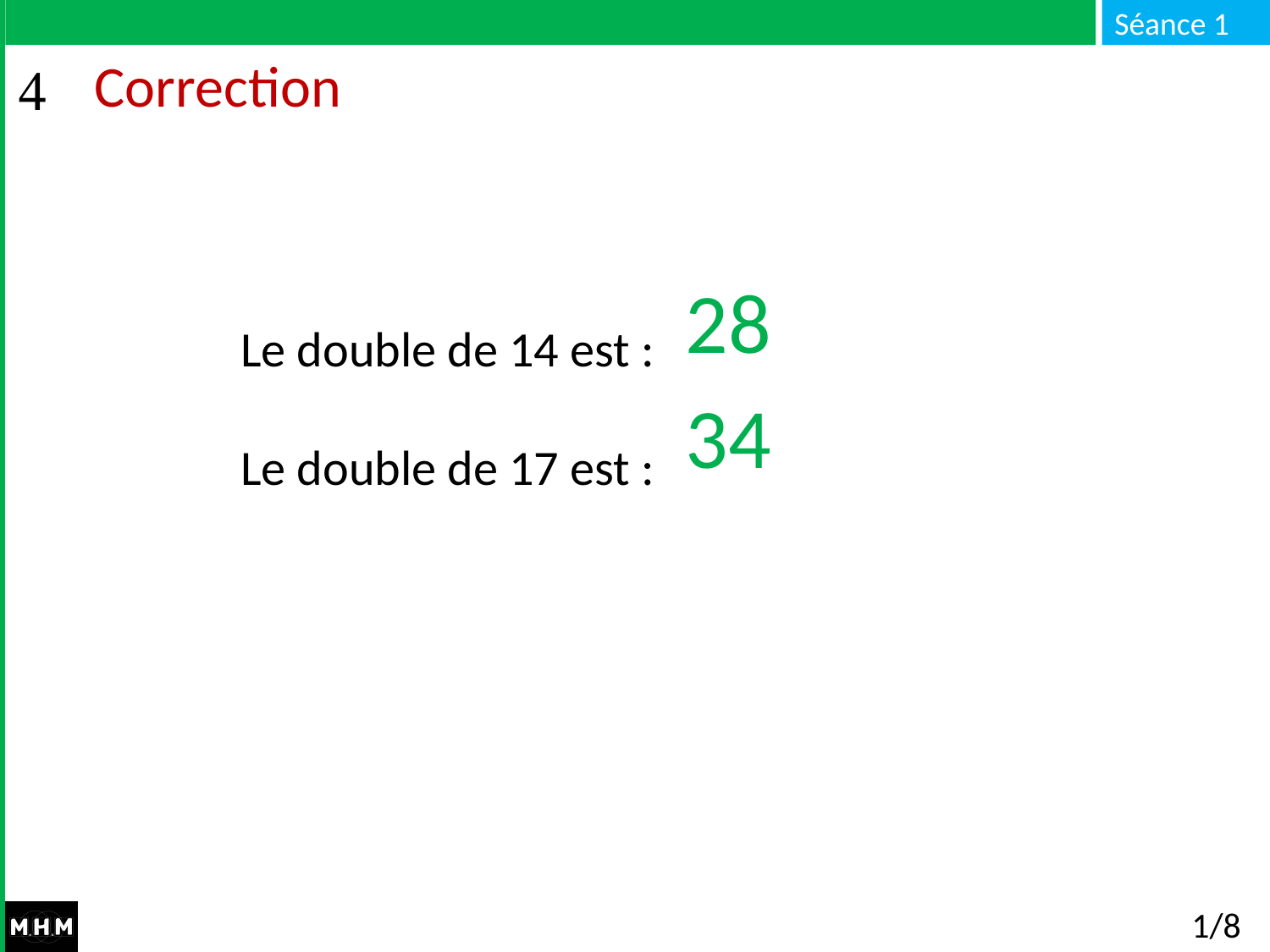

# Correction
Le double de 14 est : …
Le double de 17 est : …

28
34
1/8